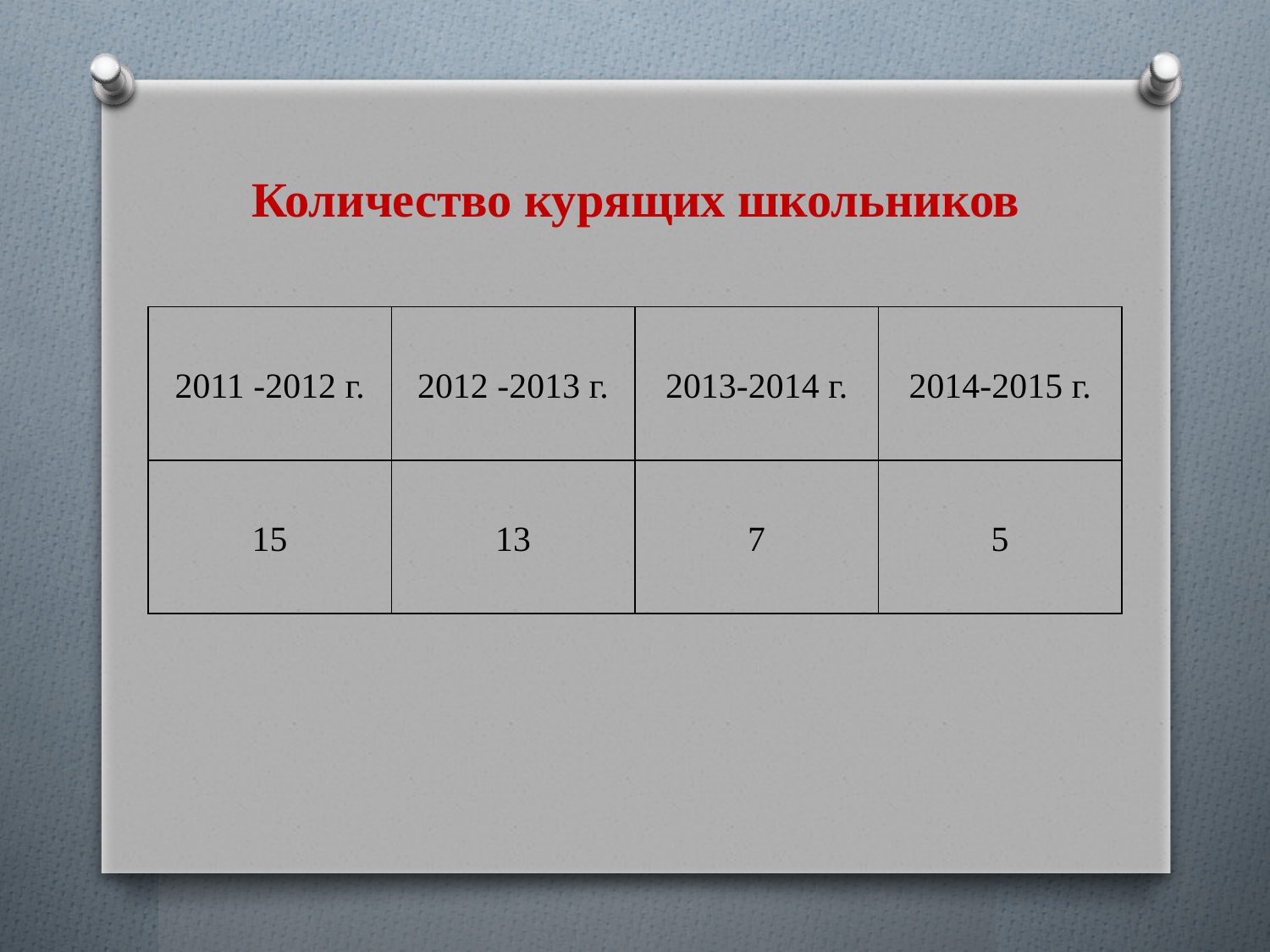

# Количество курящих школьников
| 2011 -2012 г. | 2012 -2013 г. | 2013-2014 г. | 2014-2015 г. |
| --- | --- | --- | --- |
| 15 | 13 | 7 | 5 |